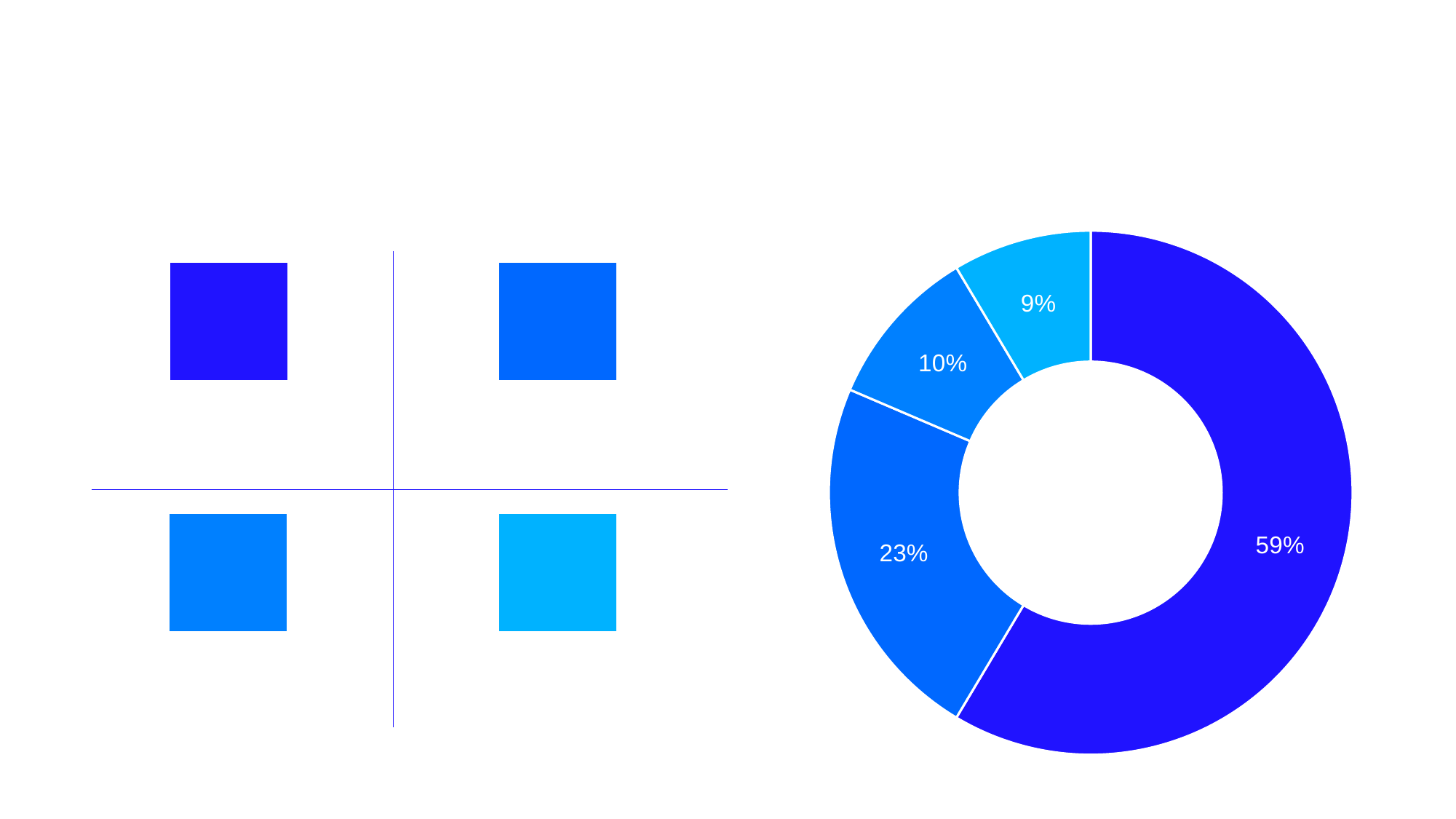

#

### Chart

| Category | Satışlar |
|---|---|
| Ürün A | 8.2 |
| Ürün B | 3.2 |
| Ürün C | 1.4 |
| ürün D | 1.2 |